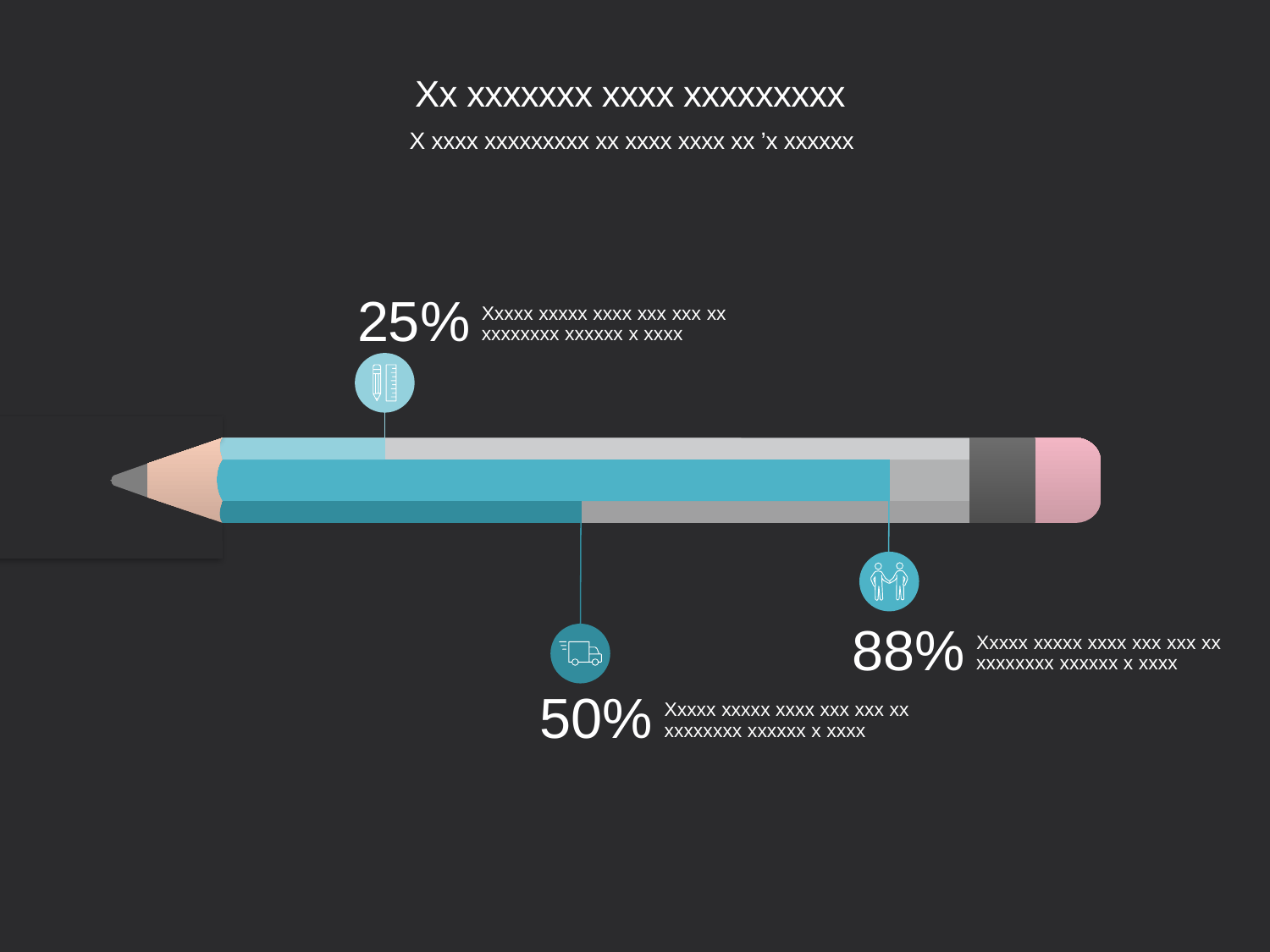

# Xx xxxxxxx xxxx xxxxxxxxx

X xxxx xxxxxxxxx xx xxxx xxxx xx ’x xxxxxx

25%

Xxxxx xxxxx xxxx xxx xxx xx xxxxxxxx xxxxxx x xxxx

88%

Xxxxx xxxxx xxxx xxx xxx xx xxxxxxxx xxxxxx x xxxx
50%
Xxxxx xxxxx xxxx xxx xxx xx xxxxxxxx xxxxxx x xxxx